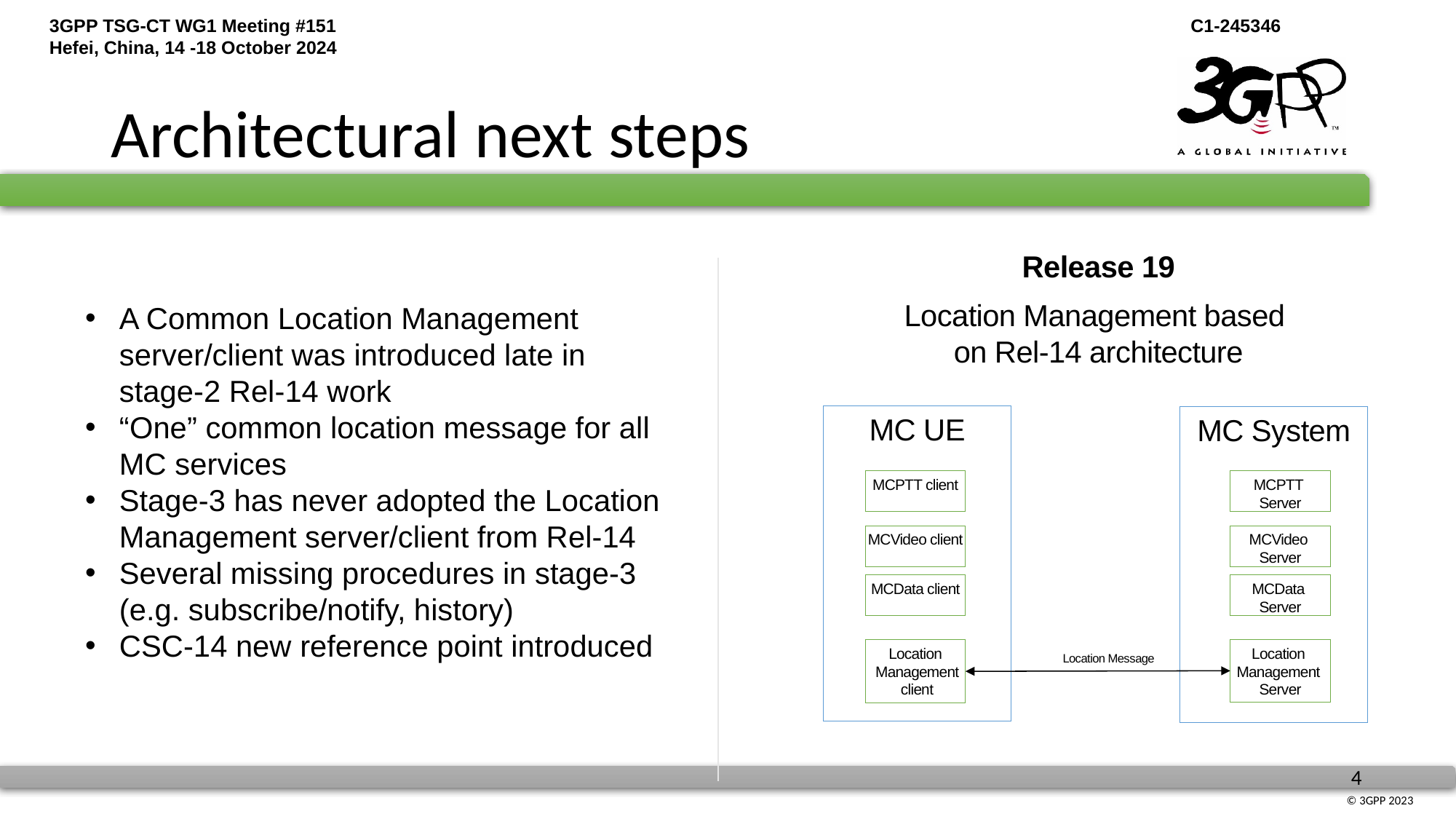

# Architectural next steps
Release 19
Location Management based
on Rel-14 architecture
A Common Location Management server/client was introduced late in stage-2 Rel-14 work
“One” common location message for all MC services
Stage-3 has never adopted the Location Management server/client from Rel-14
Several missing procedures in stage-3 (e.g. subscribe/notify, history)
CSC-14 new reference point introduced

MC UE
MC System
MCPTT client
MCPTT
Server
MCVideo client
MCVideo
Server
MCData client
MCData
Server
Location
 Management
 client
Location
Management
Server
Location Message